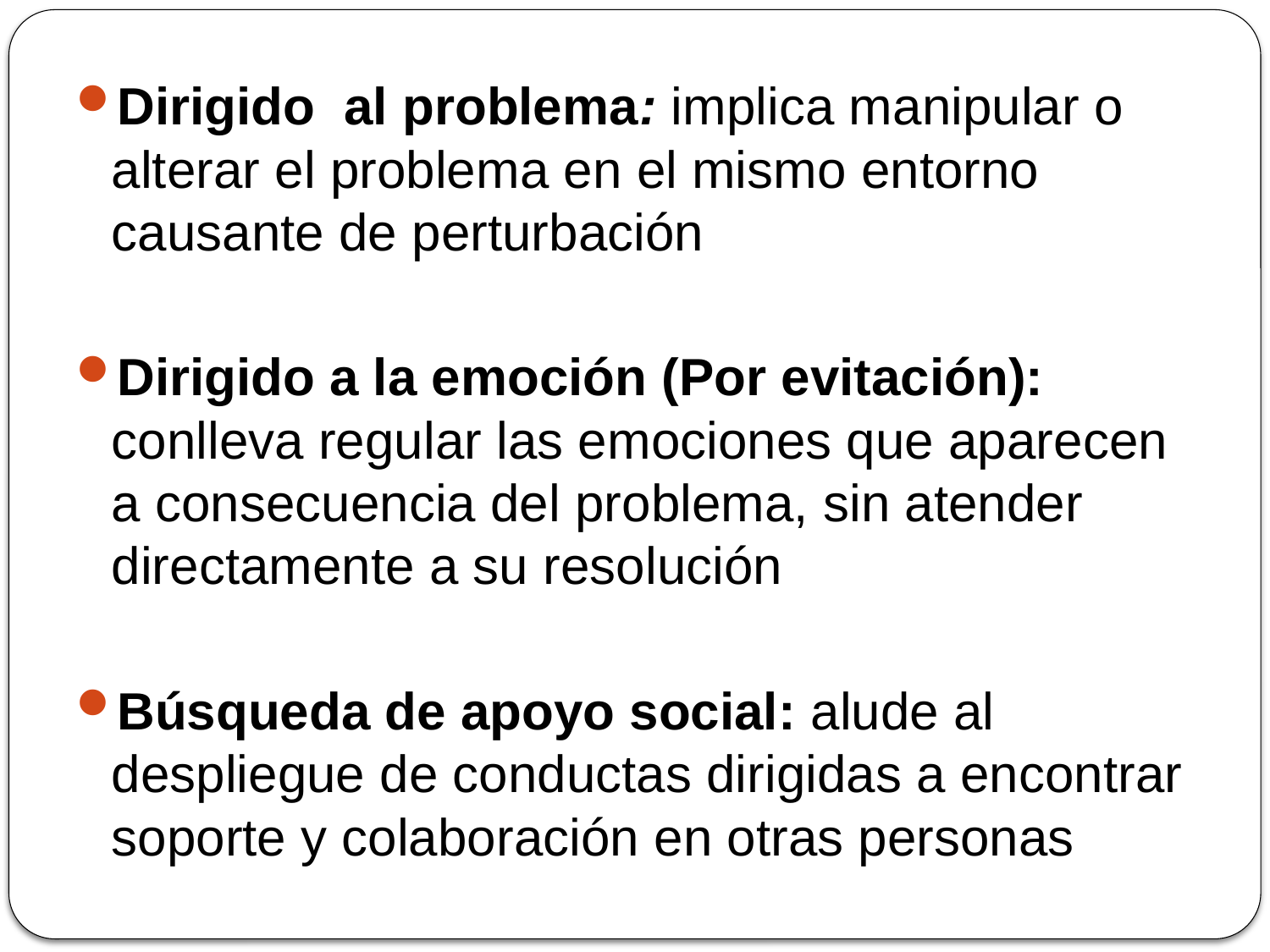

Dirigido  al problema: implica manipular o alterar el problema en el mismo entorno causante de perturbación

Dirigido a la emoción (Por evitación): conlleva regular las emociones que aparecen a consecuencia del problema, sin atender directamente a su resolución

Búsqueda de apoyo social: alude al despliegue de conductas dirigidas a encontrar soporte y colaboración en otras personas